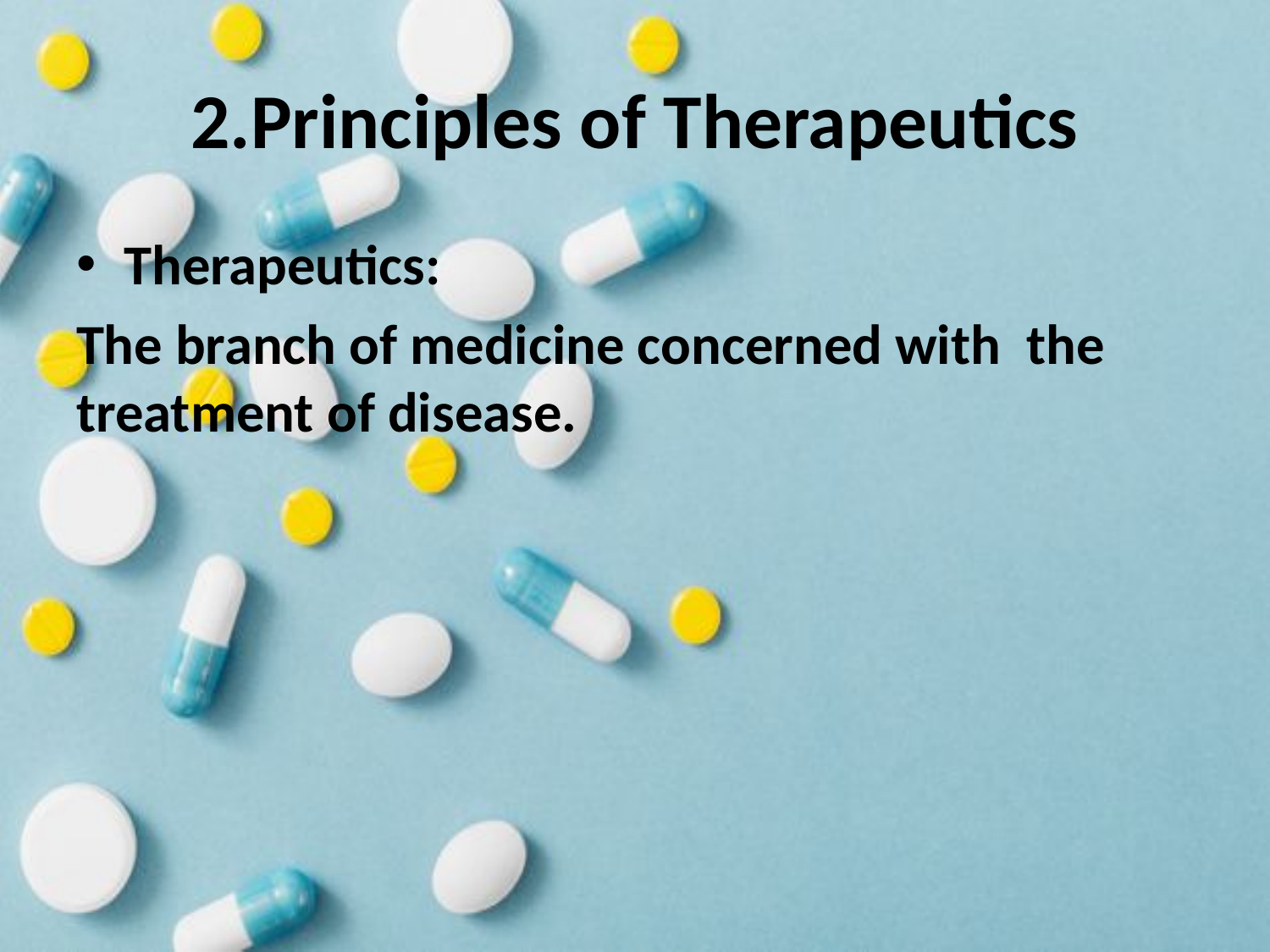

# 2.Principles of Therapeutics
Therapeutics:
The branch of medicine concerned with  the treatment of disease.